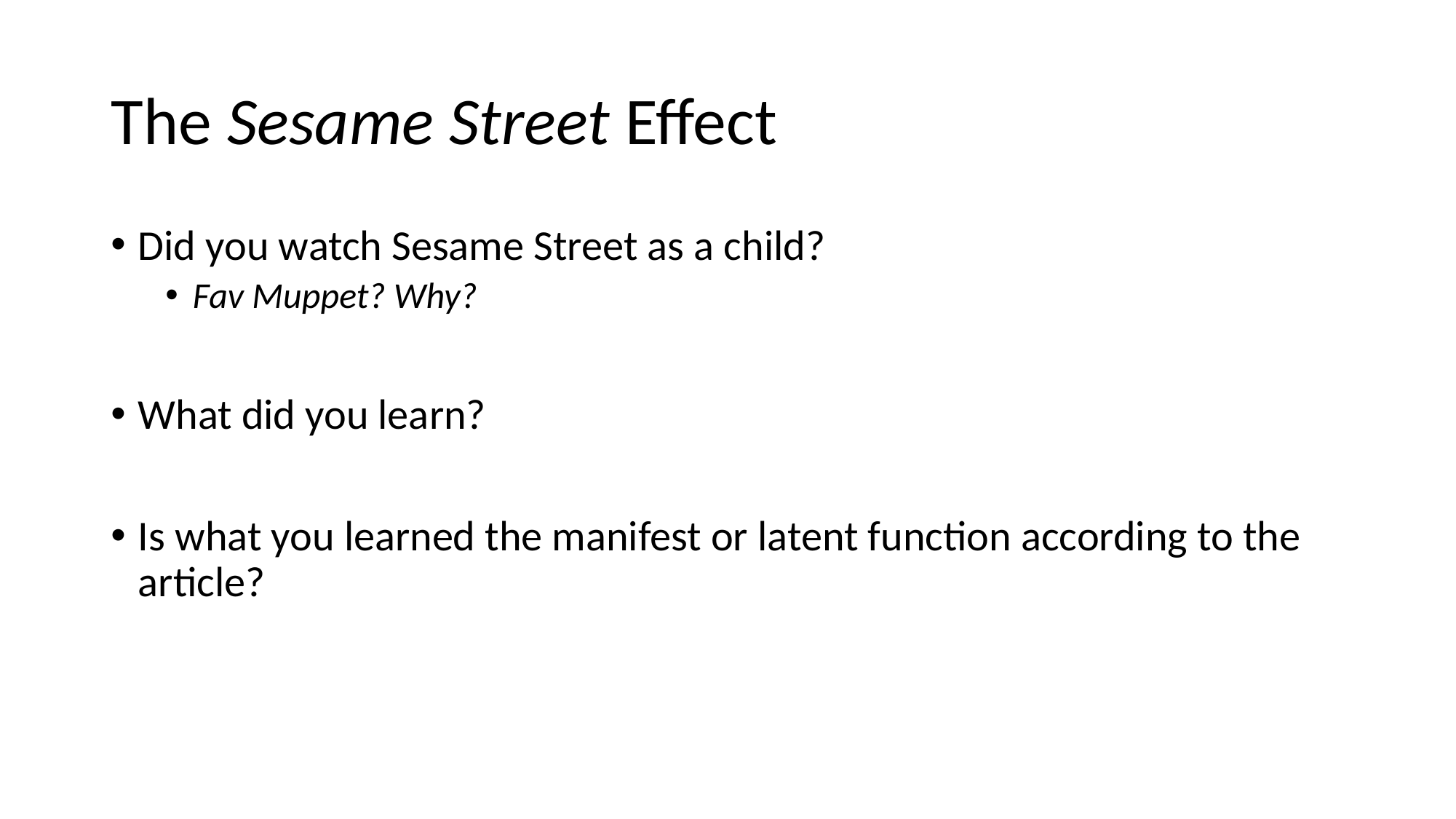

# The Sesame Street Effect
Did you watch Sesame Street as a child?
Fav Muppet? Why?

What did you learn?

Is what you learned the manifest or latent function according to the article?